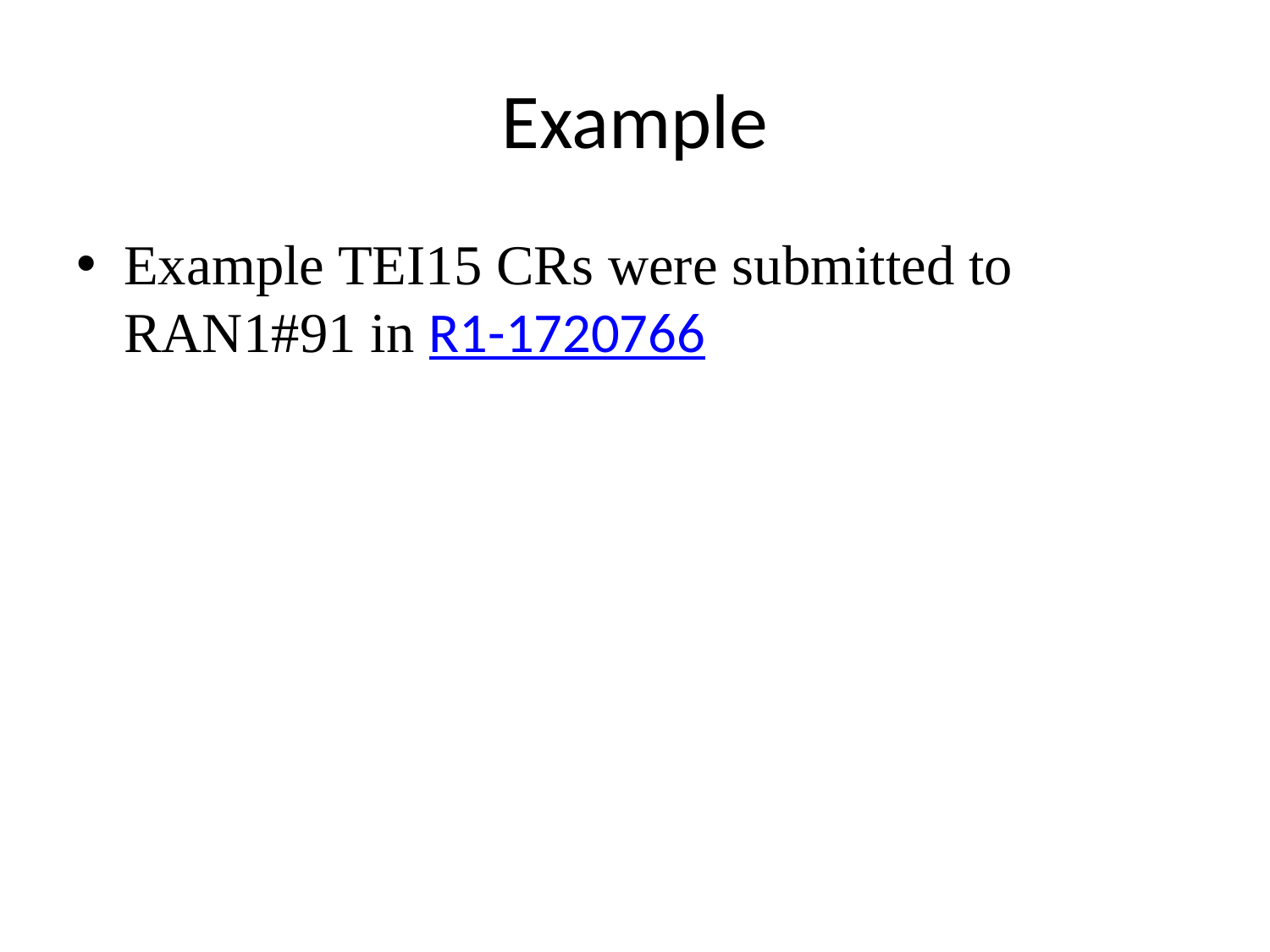

# Example
Example TEI15 CRs were submitted to RAN1#91 in R1-1720766